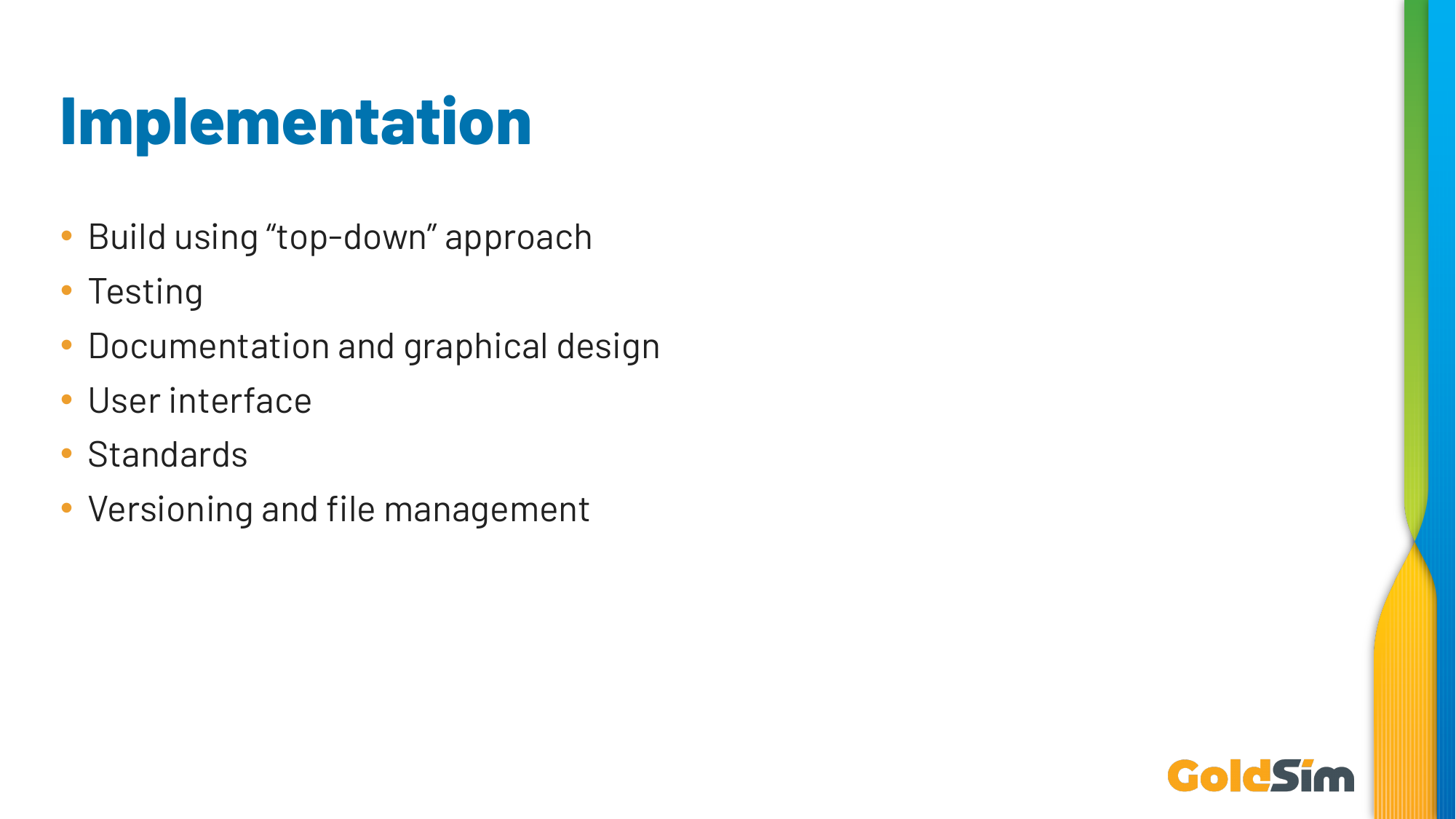

# Implementation
Build using “top-down” approach
Testing
Documentation and graphical design
User interface
Standards
Versioning and file management